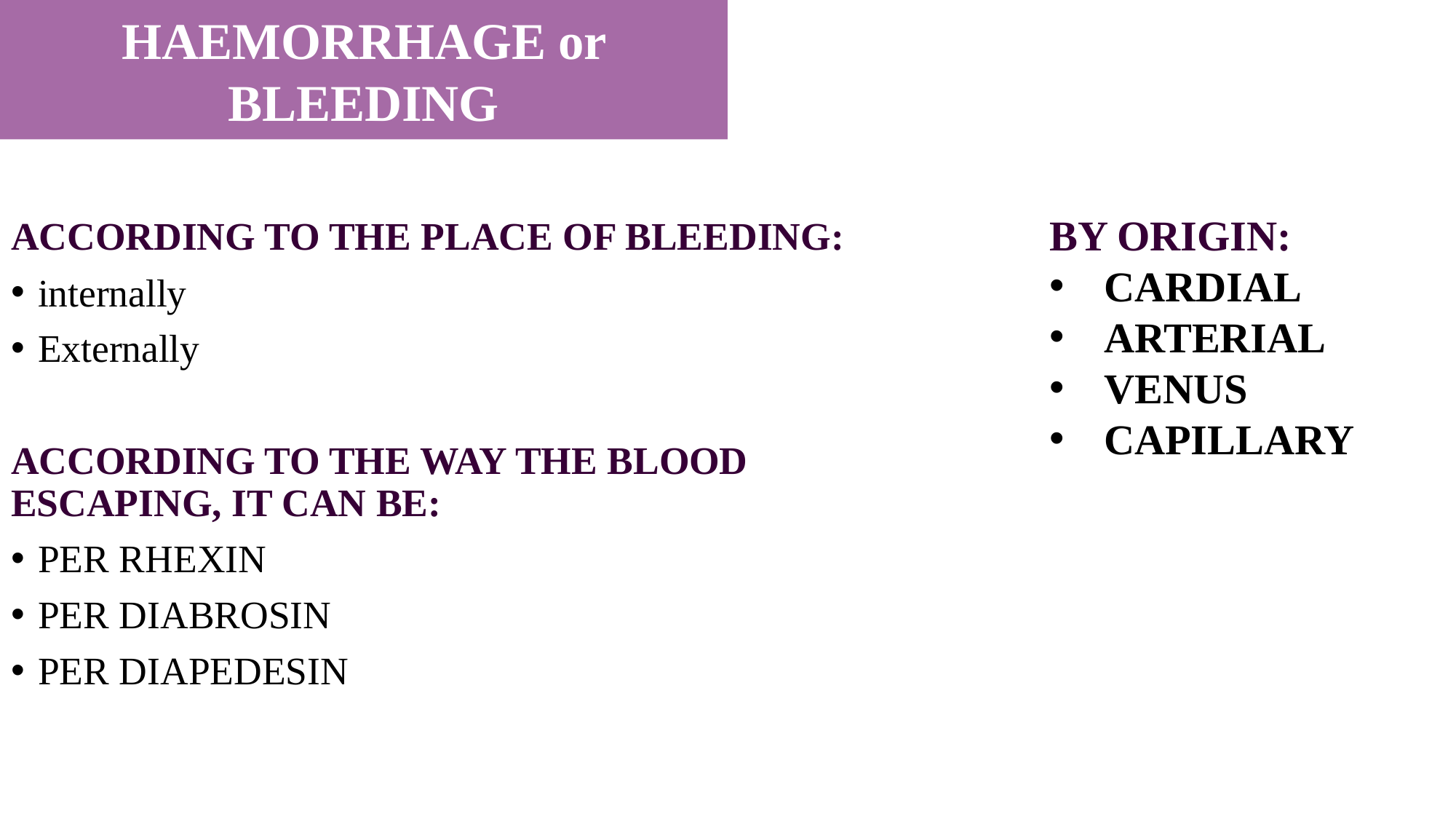

HAEMORRHAGE or BLEEDING
BY ORIGIN:
CARDIAL
ARTERIAL
VENUS
CAPILLARY
ACCORDING TO THE PLACE OF BLEEDING:
internally
Externally

ACCORDING TO THE WAY THE BLOOD ESCAPING, IT CAN BE:
PER RHEXIN
PER DIABROSIN
PER DIAPEDESIN